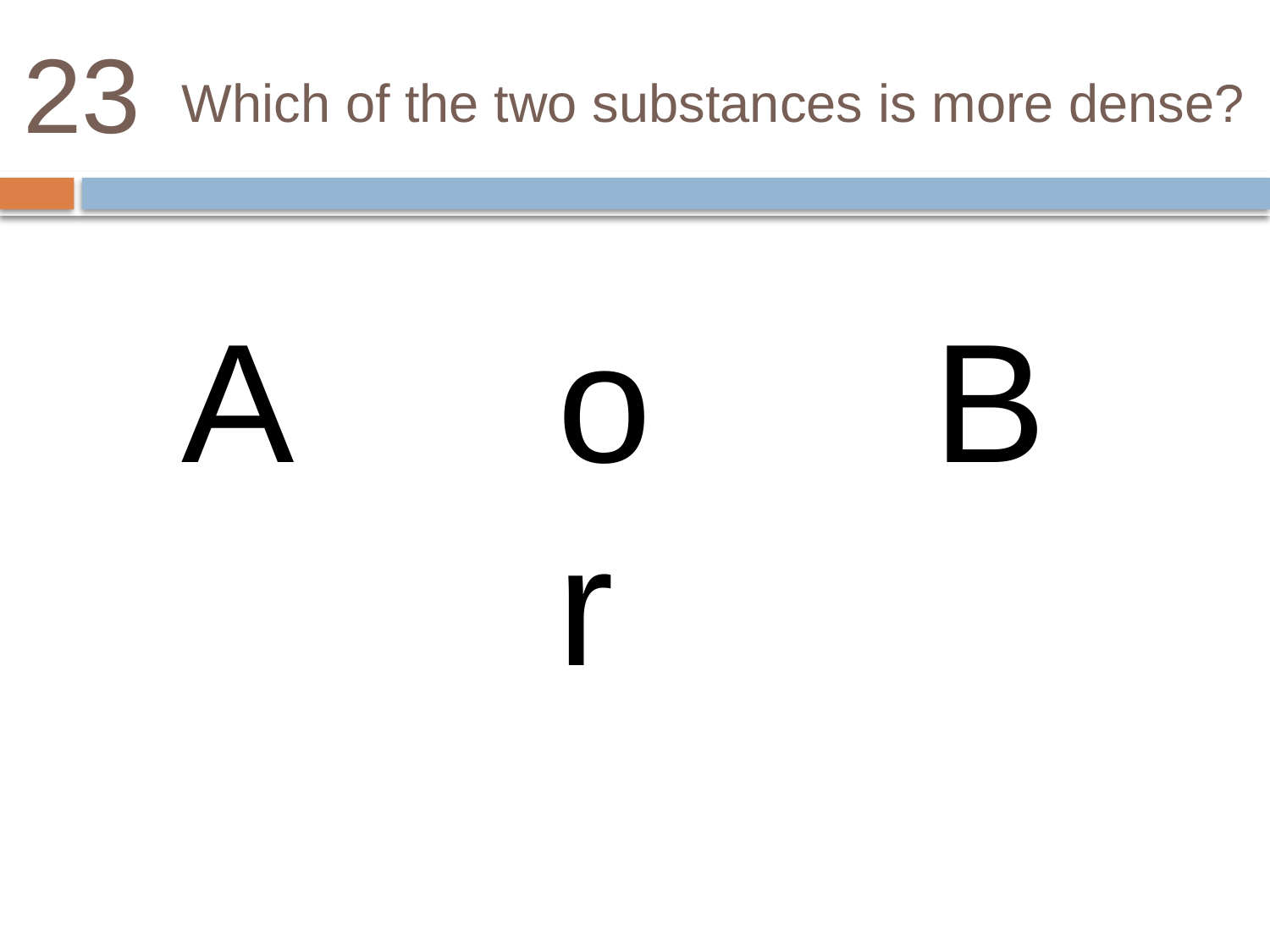

23
# Which of the two substances is more dense?
A
or
B